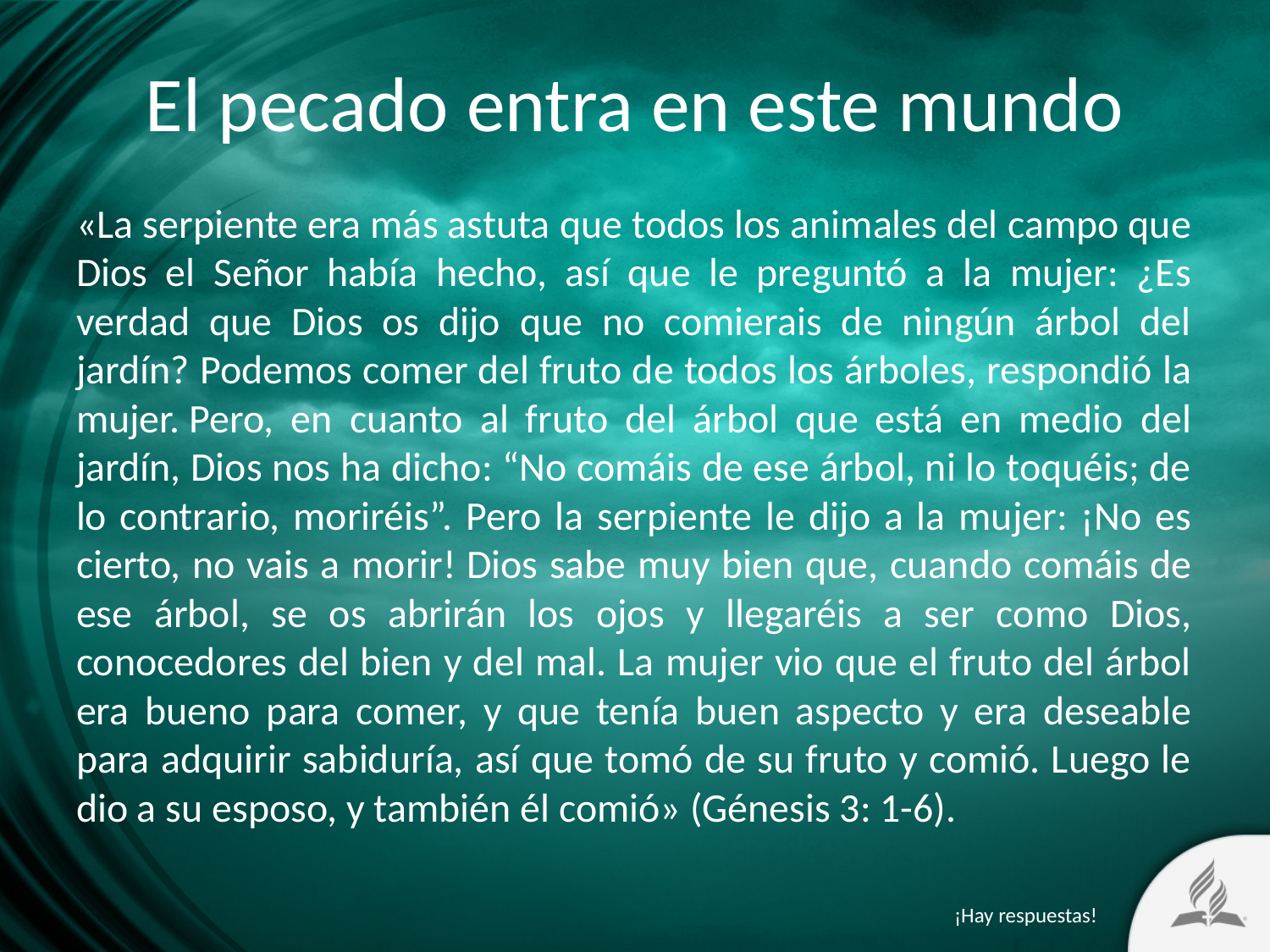

# El pecado entra en este mundo
«La serpiente era más astuta que todos los animales del campo que Dios el Señor había hecho, así que le preguntó a la mujer: ¿Es verdad que Dios os dijo que no comierais de ningún árbol del jardín? Podemos comer del fruto de todos los árboles, respondió la mujer. Pero, en cuanto al fruto del árbol que está en medio del jardín, Dios nos ha dicho: “No comáis de ese árbol, ni lo toquéis; de lo contrario, moriréis”. Pero la serpiente le dijo a la mujer: ¡No es cierto, no vais a morir! Dios sabe muy bien que, cuando comáis de ese árbol, se os abrirán los ojos y llegaréis a ser como Dios, conocedores del bien y del mal. La mujer vio que el fruto del árbol era bueno para comer, y que tenía buen aspecto y era deseable para adquirir sabiduría, así que tomó de su fruto y comió. Luego le dio a su esposo, y también él comió» (Génesis 3: 1-6).
¡Hay respuestas!